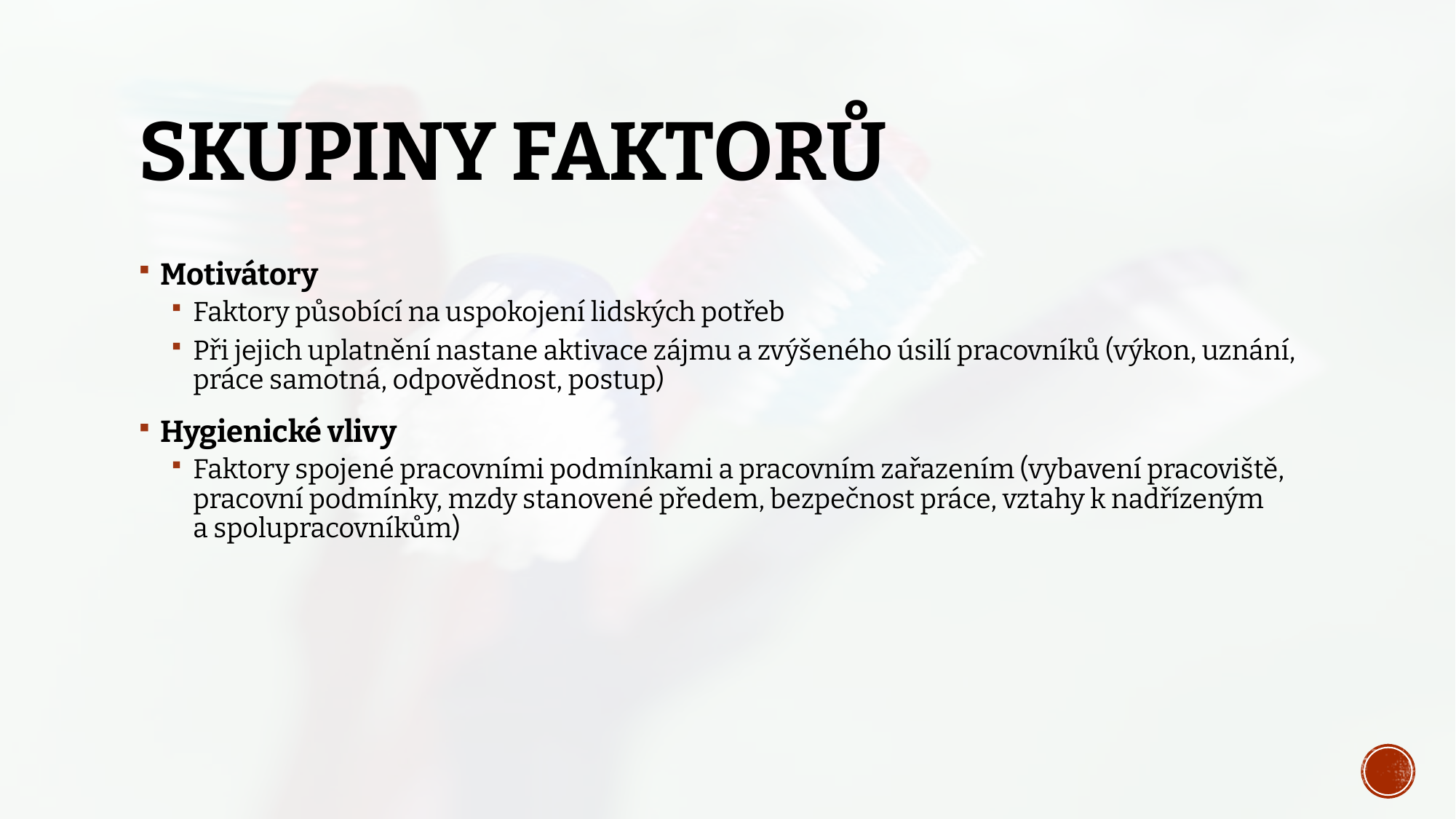

# Skupiny faktorů
Motivátory
Faktory působící na uspokojení lidských potřeb
Při jejich uplatnění nastane aktivace zájmu a zvýšeného úsilí pracovníků (výkon, uznání, práce samotná, odpovědnost, postup)
Hygienické vlivy
Faktory spojené pracovními podmínkami a pracovním zařazením (vybavení pracoviště, pracovní podmínky, mzdy stanovené předem, bezpečnost práce, vztahy k nadřízeným
a spolupracovníkům)